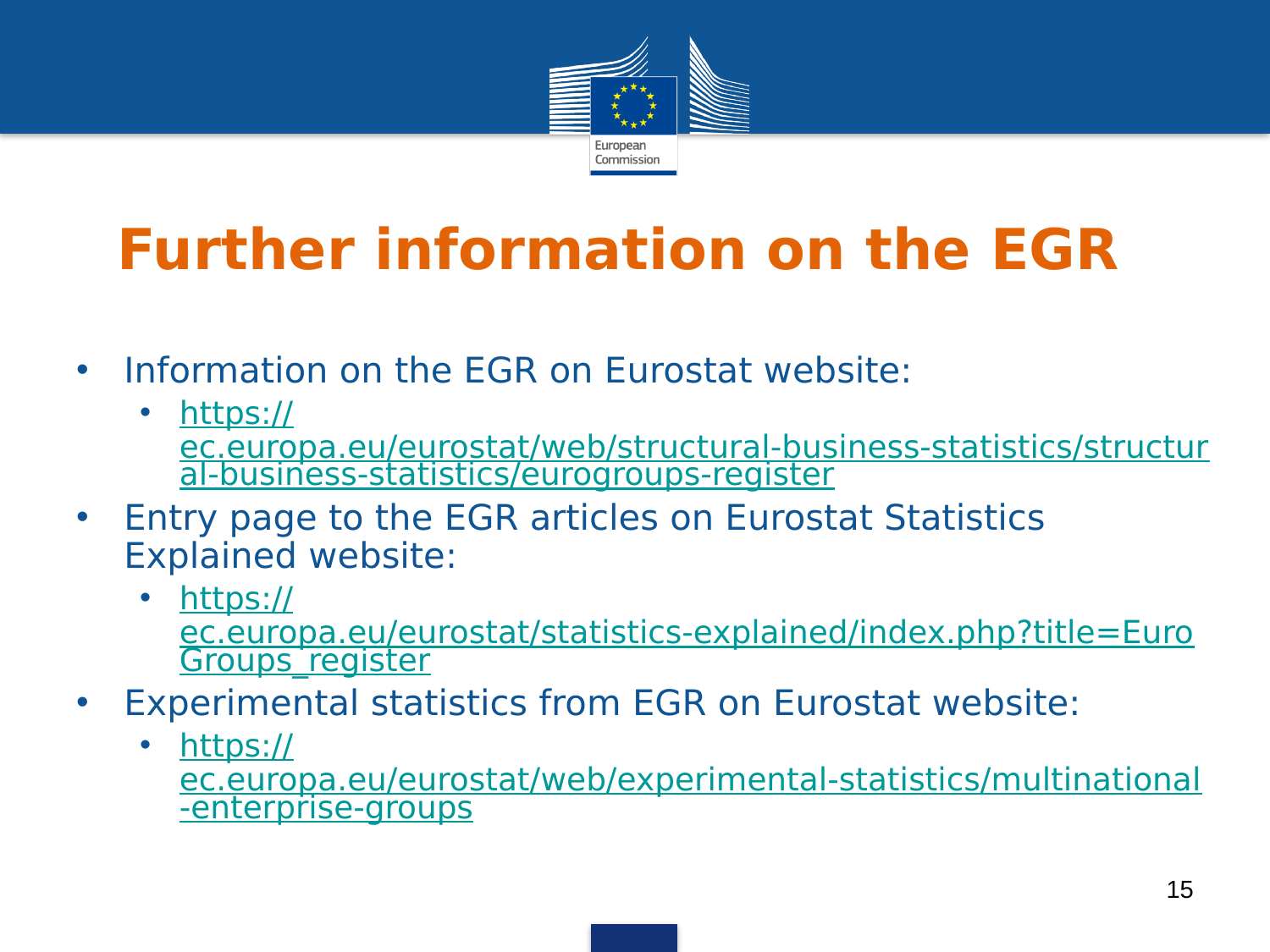

# Further information on the EGR
Information on the EGR on Eurostat website:
https://ec.europa.eu/eurostat/web/structural-business-statistics/structural-business-statistics/eurogroups-register
Entry page to the EGR articles on Eurostat Statistics Explained website:
https://ec.europa.eu/eurostat/statistics-explained/index.php?title=EuroGroups_register
Experimental statistics from EGR on Eurostat website:
https://ec.europa.eu/eurostat/web/experimental-statistics/multinational-enterprise-groups

15